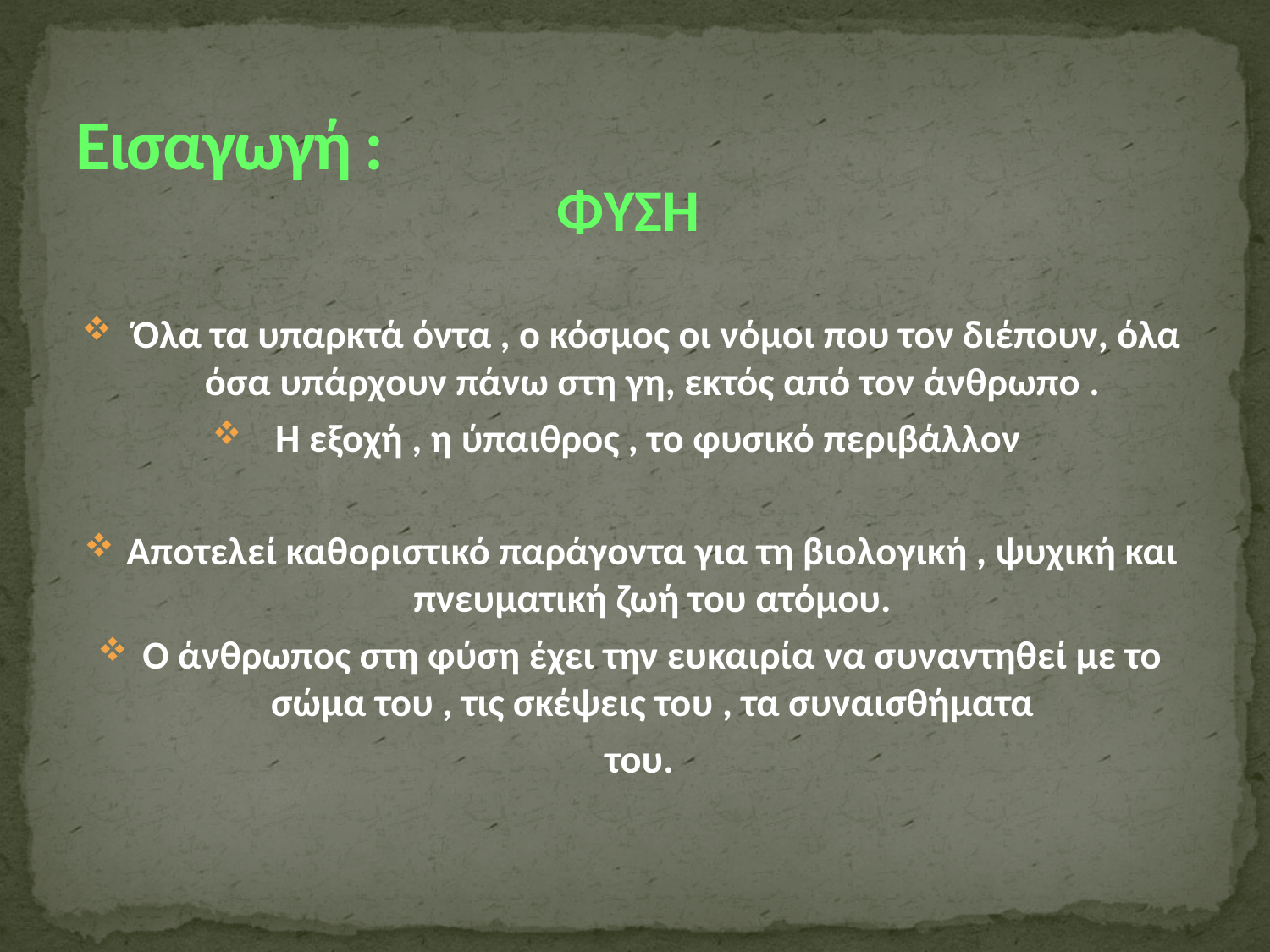

# Εισαγωγή :
ΦΥΣΗ

 Όλα τα υπαρκτά όντα , ο κόσμος οι νόμοι που τον διέπουν, όλα όσα υπάρχουν πάνω στη γη, εκτός από τον άνθρωπο .
Η εξοχή , η ύπαιθρος , το φυσικό περιβάλλον

Αποτελεί καθοριστικό παράγοντα για τη βιολογική , ψυχική και πνευματική ζωή του ατόμου.
Ο άνθρωπος στη φύση έχει την ευκαιρία να συναντηθεί με το σώμα του , τις σκέψεις του , τα συναισθήματα
 του.